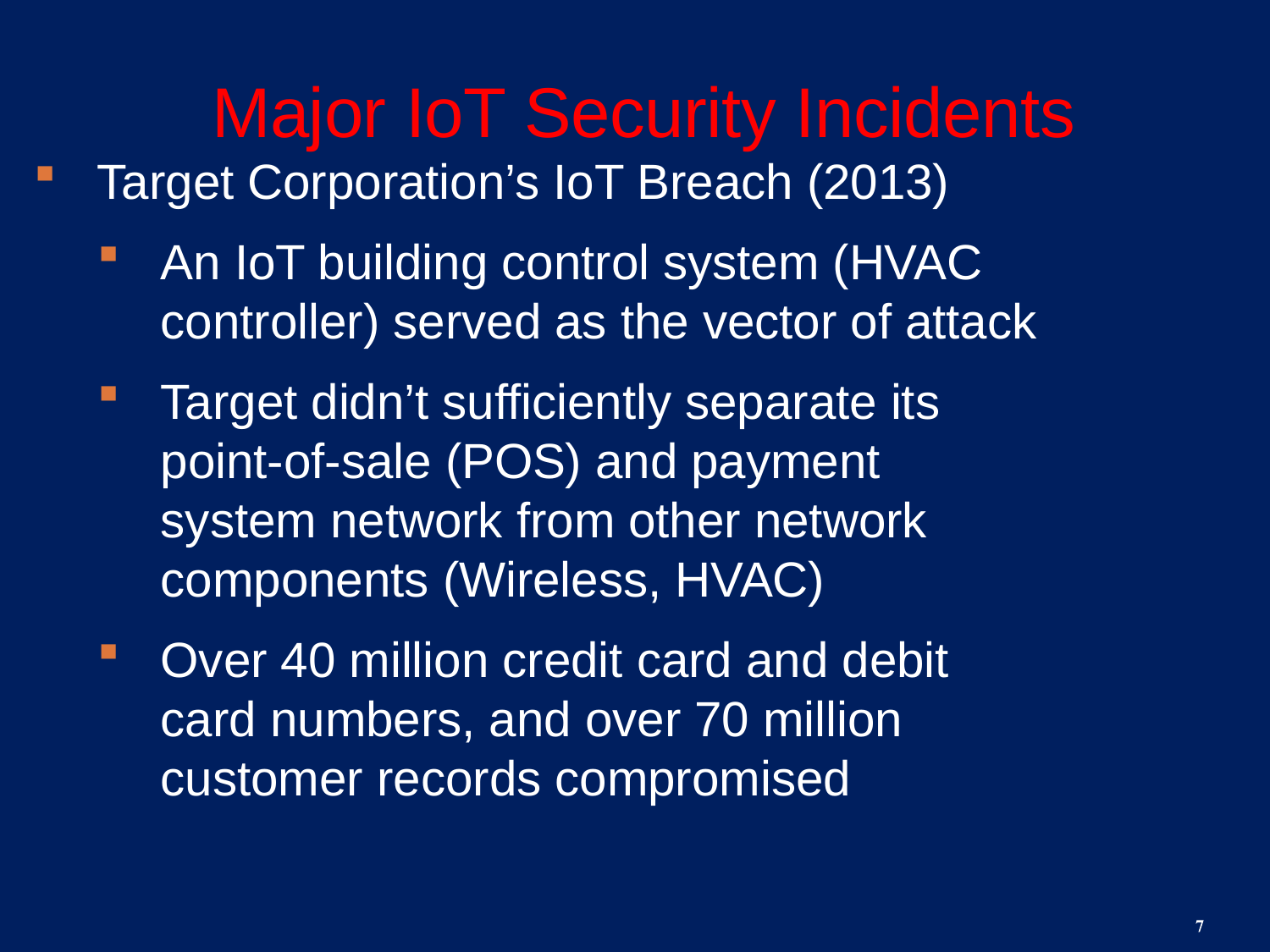

# Major IoT Security Incidents
Target Corporation’s IoT Breach (2013)
An IoT building control system (HVAC controller) served as the vector of attack
Target didn’t sufficiently separate its point-of-sale (POS) and payment system network from other network components (Wireless, HVAC)
Over 40 million credit card and debit card numbers, and over 70 million customer records compromised